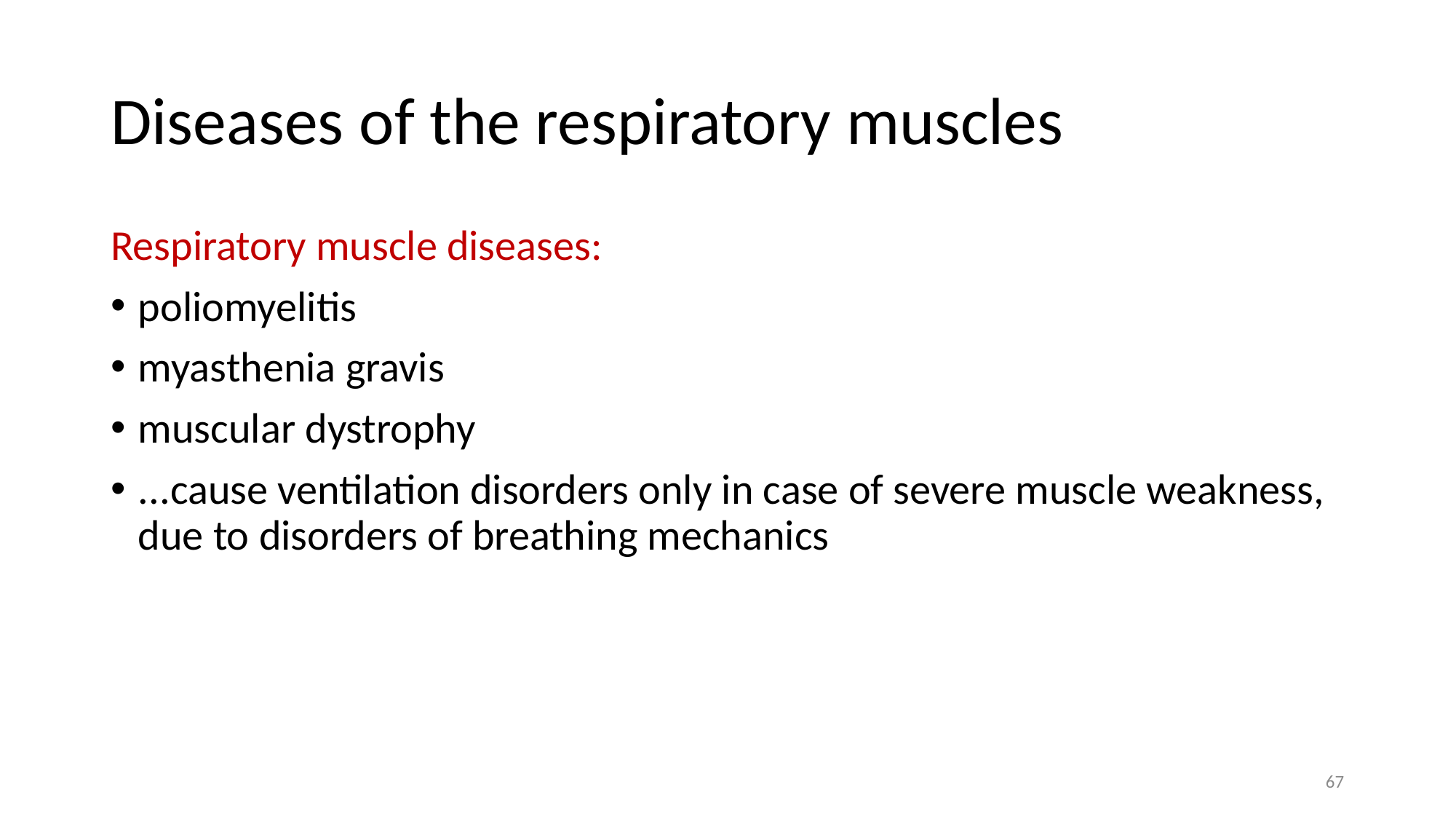

# Diseases of the respiratory muscles
Respiratory muscle diseases:
poliomyelitis
myasthenia gravis
muscular dystrophy
...cause ventilation disorders only in case of severe muscle weakness, due to disorders of breathing mechanics
67